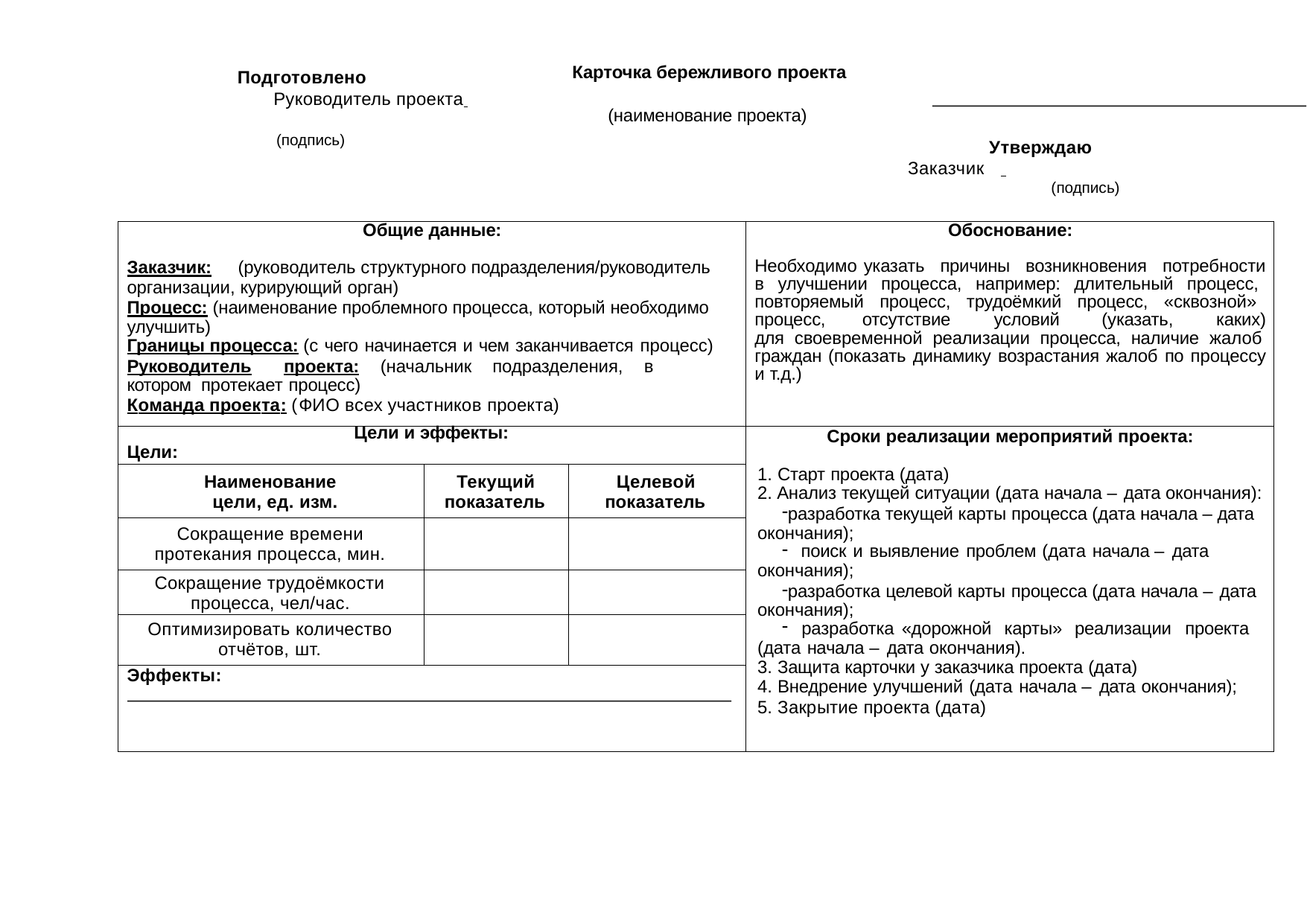

Карточка бережливого проекта
Подготовлено
Руководитель проекта
(подпись)
(наименование проекта)

Утверждаю
Заказчик
(подпись)
| Общие данные: Заказчик: (руководитель структурного подразделения/руководитель организации, курирующий орган) Процесс: (наименование проблемного процесса, который необходимо улучшить) Границы процесса: (с чего начинается и чем заканчивается процесс) Руководитель проекта: (начальник подразделения, в котором протекает процесс) Команда проекта: (ФИО всех участников проекта) |  |  | Обоснование: Необходимо указать причины возникновения потребности в улучшении процесса, например: длительный процесс, повторяемый процесс, трудоёмкий процесс, «сквозной» процесс, отсутствие условий (указать, каких) для своевременной реализации процесса, наличие жалоб граждан (показать динамику возрастания жалоб по процессу и т.д.) |
| --- | --- | --- | --- |
| Цели и эффекты: Цели: |  |  | Сроки реализации мероприятий проекта: Старт проекта (дата) Анализ текущей ситуации (дата начала – дата окончания): разработка текущей карты процесса (дата начала – дата окончания); поиск и выявление проблем (дата начала – дата окончания); разработка целевой карты процесса (дата начала – дата окончания); разработка «дорожной карты» реализации проекта (дата начала – дата окончания). Защита карточки у заказчика проекта (дата) Внедрение улучшений (дата начала – дата окончания); Закрытие проекта (дата) |
| Наименование цели, ед. изм. | Текущий показатель | Целевой показатель |  |
| Сокращение времени протекания процесса, мин. |  |  |  |
| Сокращение трудоёмкости процесса, чел/час. |  |  |  |
| Оптимизировать количество отчётов, шт. |  |  |  |
| Эффекты: |  |  |  |